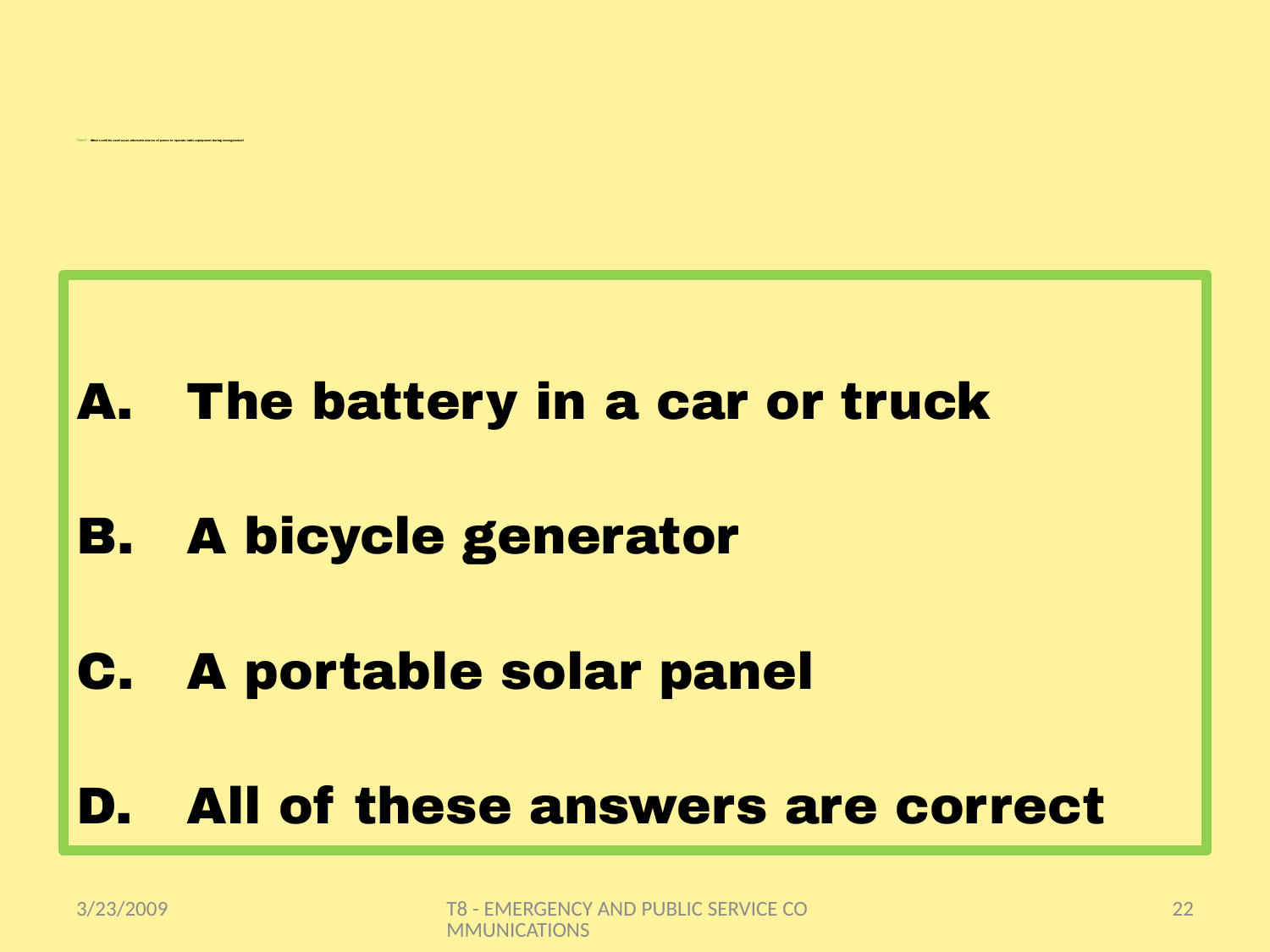

# T8B07 - What could be used as an alternate source of power to operate radio equipment during emergencies?

The battery in a car or truck
A bicycle generator
A portable solar panel
All of these answers are correct
3/23/2009
T8 - EMERGENCY AND PUBLIC SERVICE COMMUNICATIONS
22